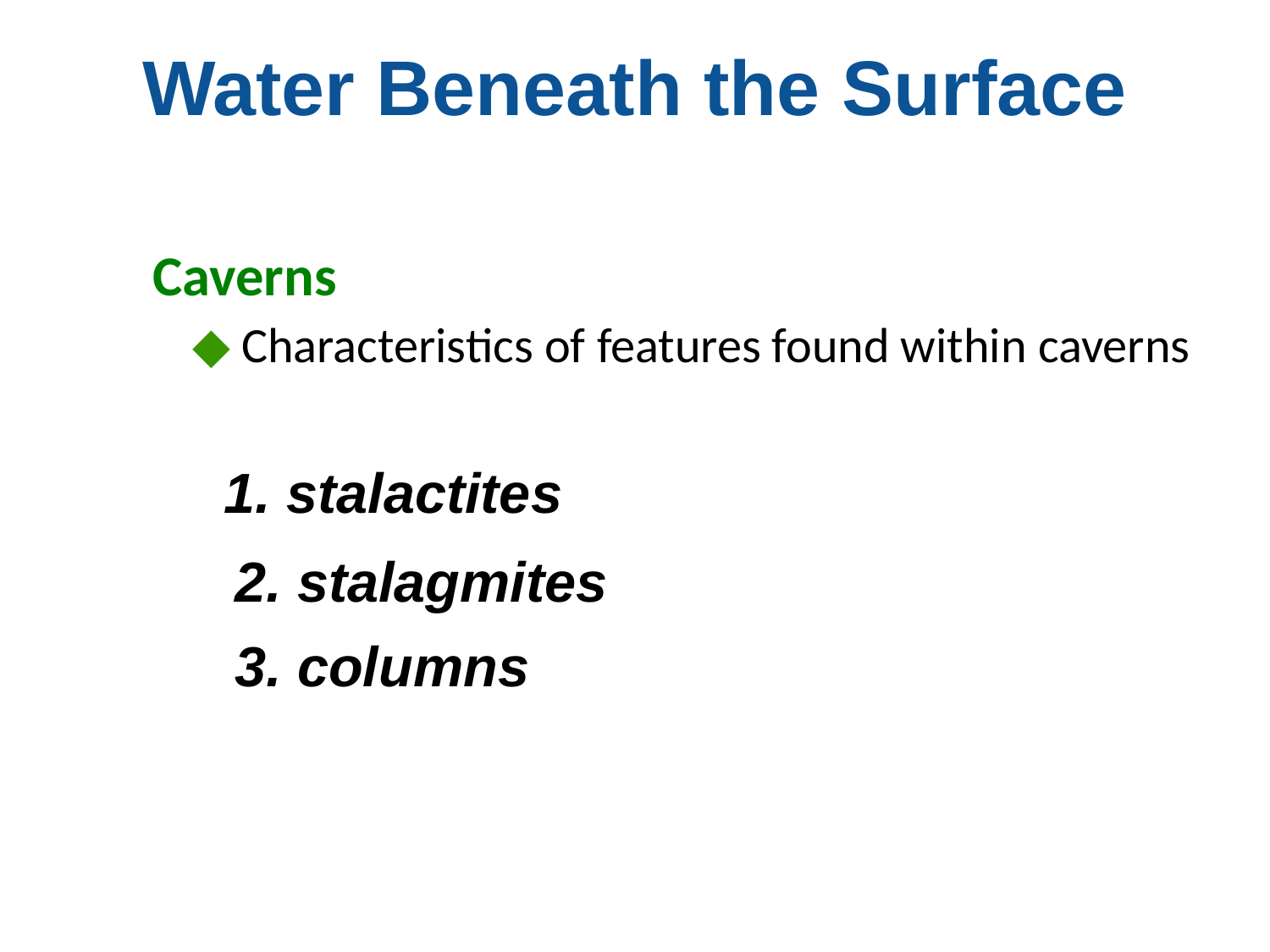

Water Beneath the Surface

Caverns
◆ Characteristics of features found within caverns
1. stalactites
2. stalagmites
3. columns